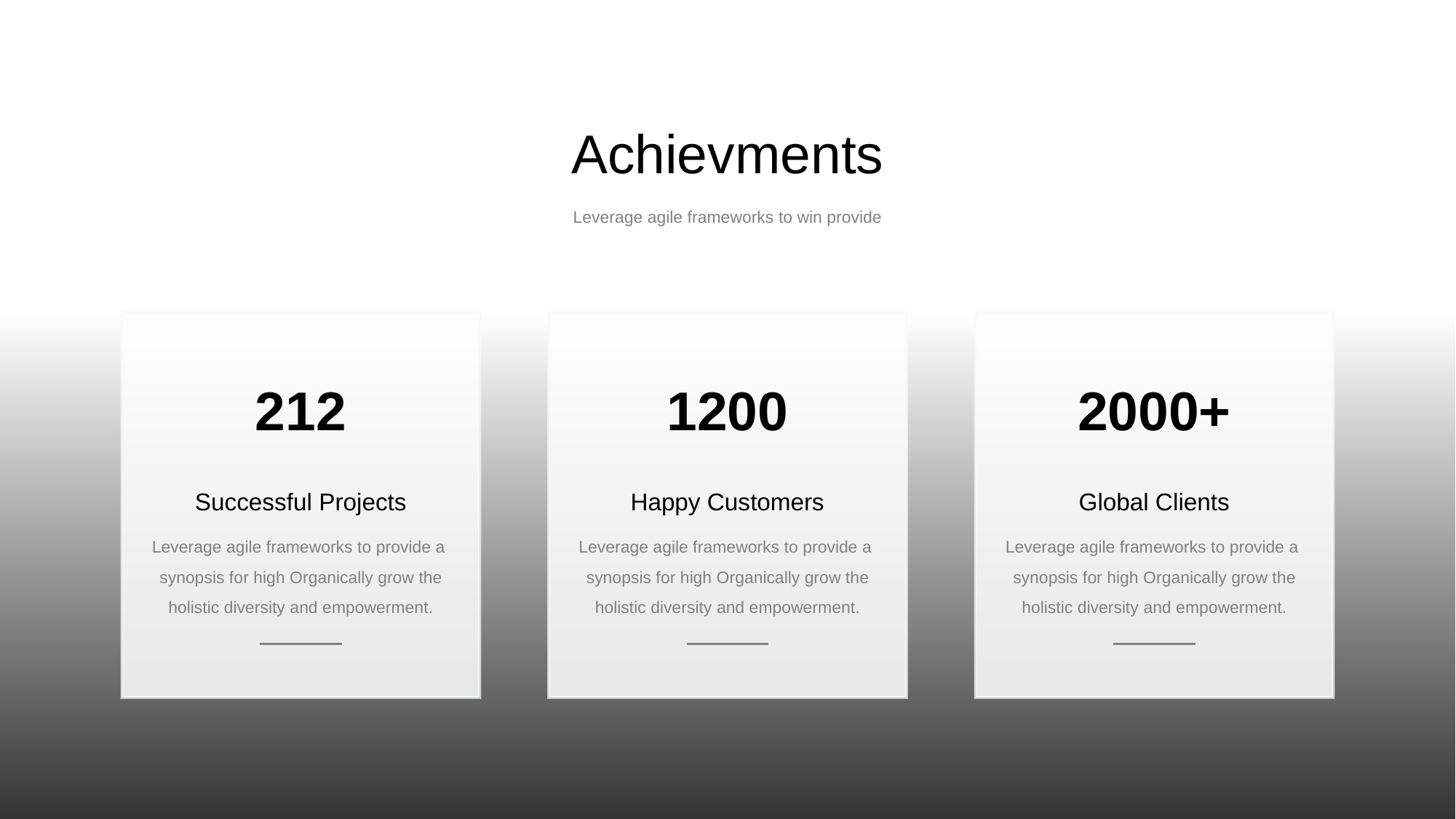

Achievments
Leverage agile frameworks to win provide

212
1200
2000+
Successful Projects
Happy Customers
Global Clients
Leverage agile frameworks to provide a  synopsis for high Organically grow the holistic diversity and empowerment.
Leverage agile frameworks to provide a  synopsis for high Organically grow the holistic diversity and empowerment.
Leverage agile frameworks to provide a  synopsis for high Organically grow the holistic diversity and empowerment.